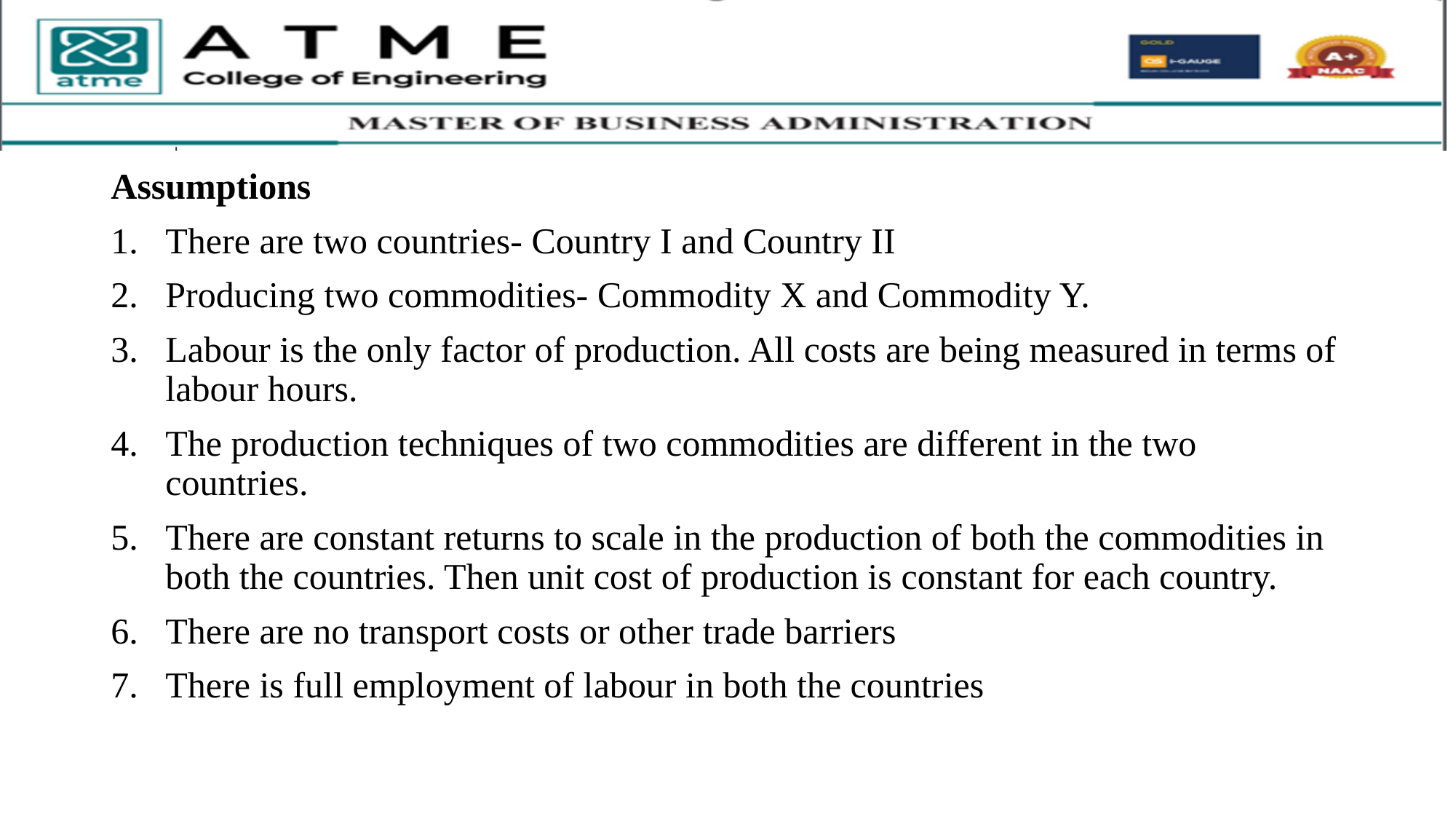

Assumptions
There are two countries- Country I and Country II
Producing two commodities- Commodity X and Commodity Y.
Labour is the only factor of production. All costs are being measured in terms of labour hours.
The production techniques of two commodities are different in the two countries.
There are constant returns to scale in the production of both the commodities in both the countries. Then unit cost of production is constant for each country.
There are no transport costs or other trade barriers
There is full employment of labour in both the countries